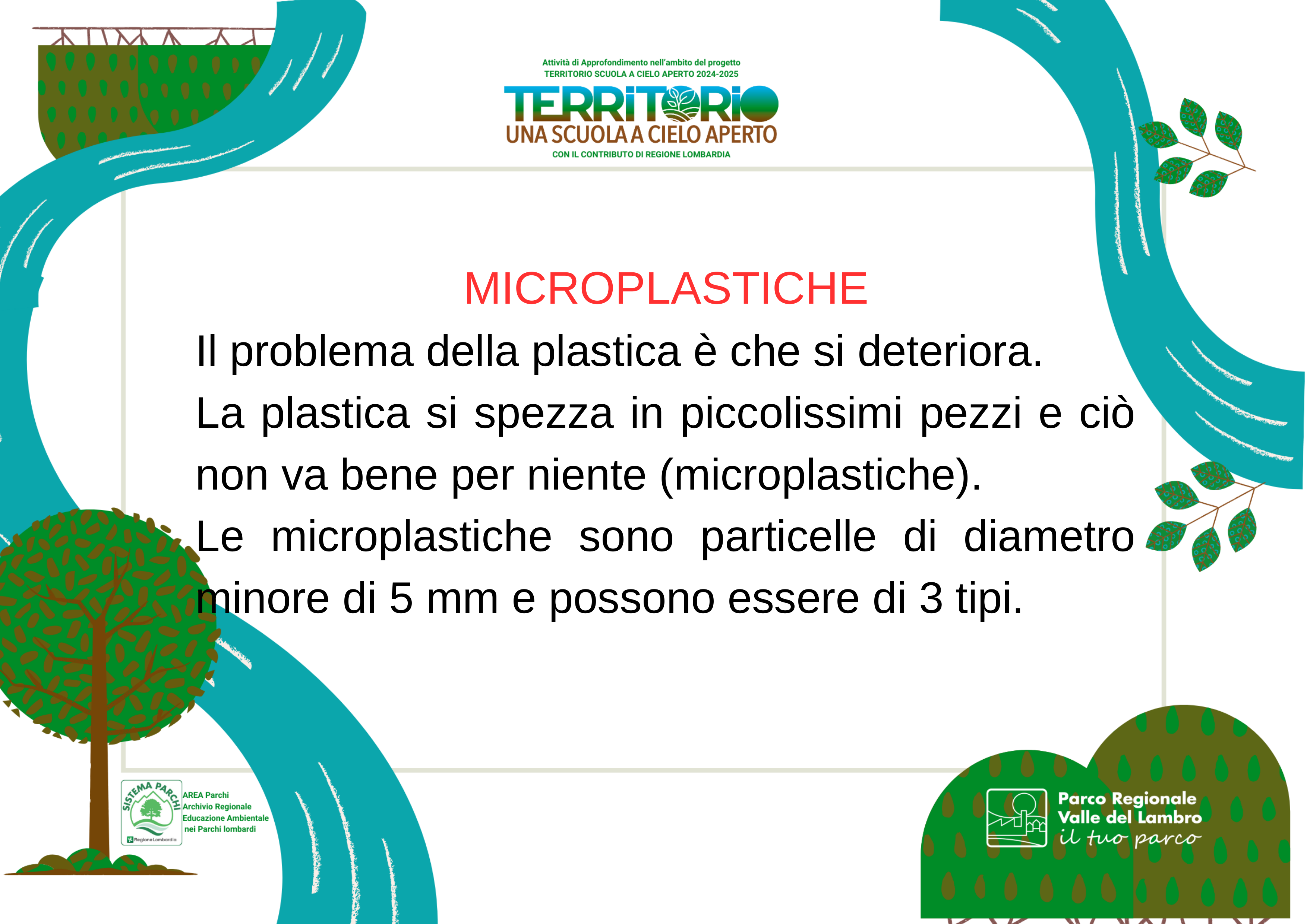

MICROPLASTICHE
Il problema della plastica è che si deteriora.
La plastica si spezza in piccolissimi pezzi e ciò non va bene per niente (microplastiche).
Le microplastiche sono particelle di diametro minore di 5 mm e possono essere di 3 tipi.